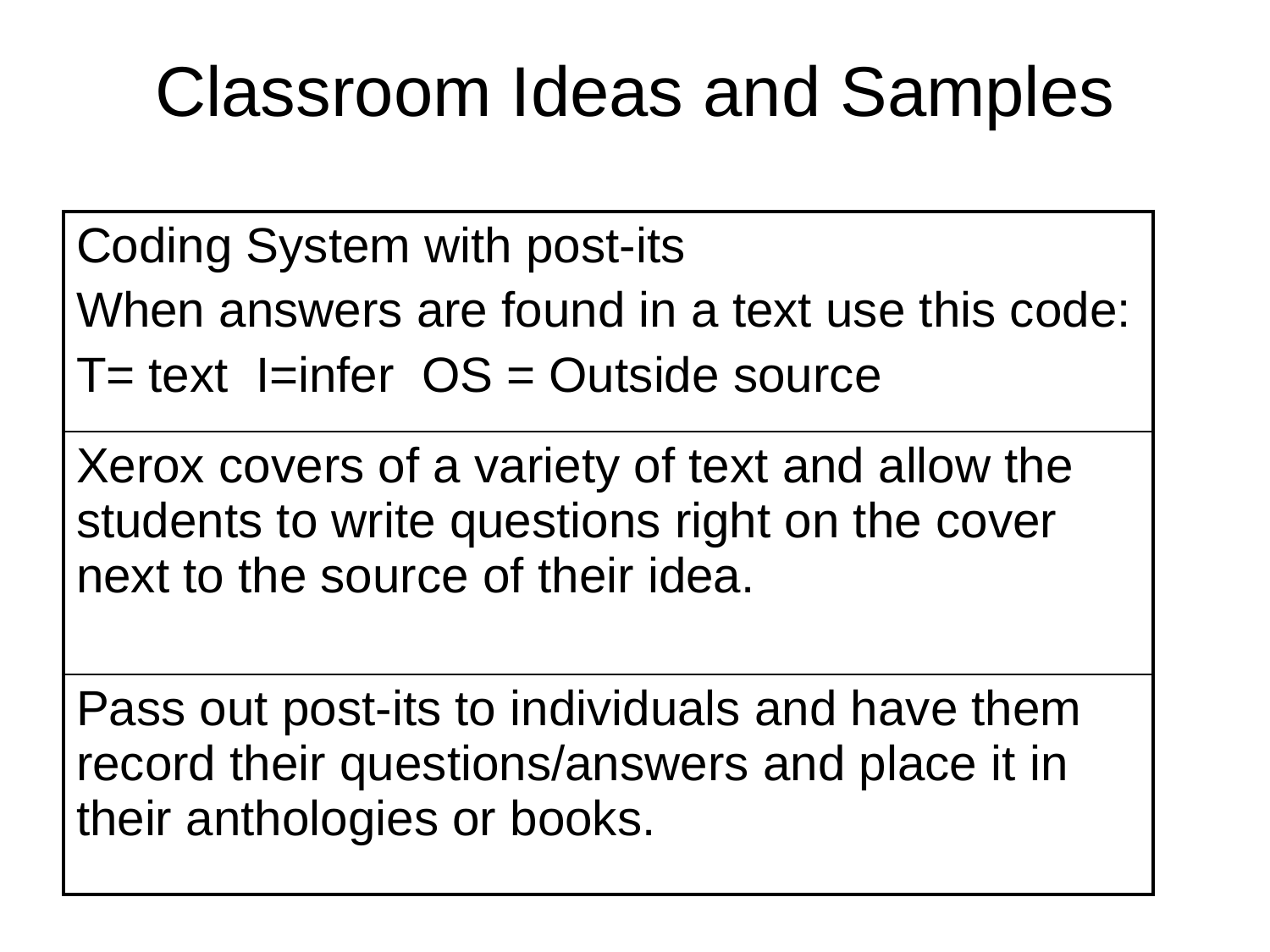

# Classroom Ideas and Samples
| Coding System with post-its When answers are found in a text use this code: T= text I=infer OS = Outside source |
| --- |
| Xerox covers of a variety of text and allow the students to write questions right on the cover next to the source of their idea. |
| Pass out post-its to individuals and have them record their questions/answers and place it in their anthologies or books. |